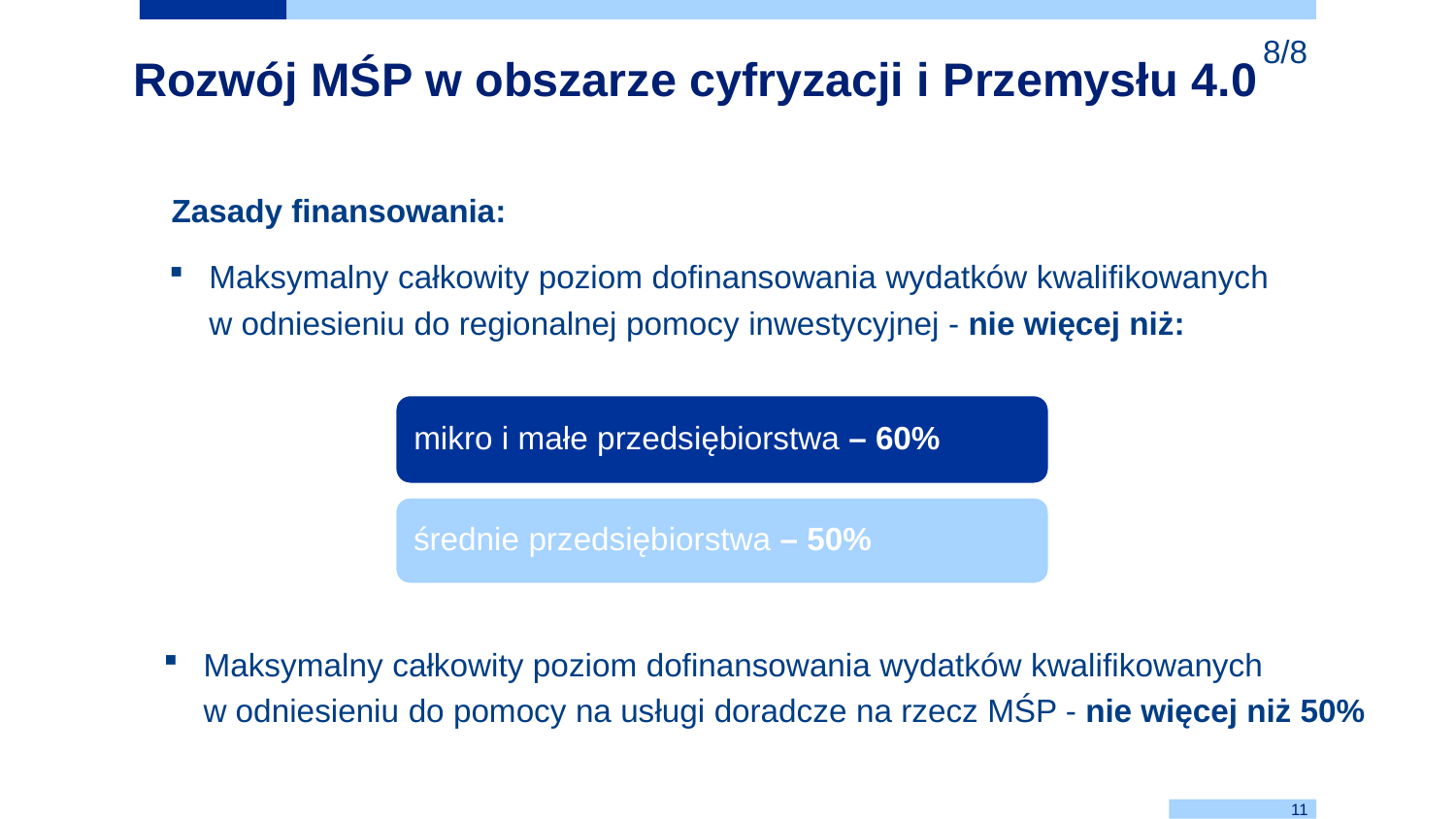

8/8
# Rozwój MŚP w obszarze cyfryzacji i Przemysłu 4.0
Zasady finansowania:
Maksymalny całkowity poziom dofinansowania wydatków kwalifikowanych
w odniesieniu do regionalnej pomocy inwestycyjnej - nie więcej niż:
mikro i małe przedsiębiorstwa – 60%
średnie przedsiębiorstwa – 50%
Maksymalny całkowity poziom dofinansowania wydatków kwalifikowanych
w odniesieniu do pomocy na usługi doradcze na rzecz MŚP - nie więcej niż 50%
11